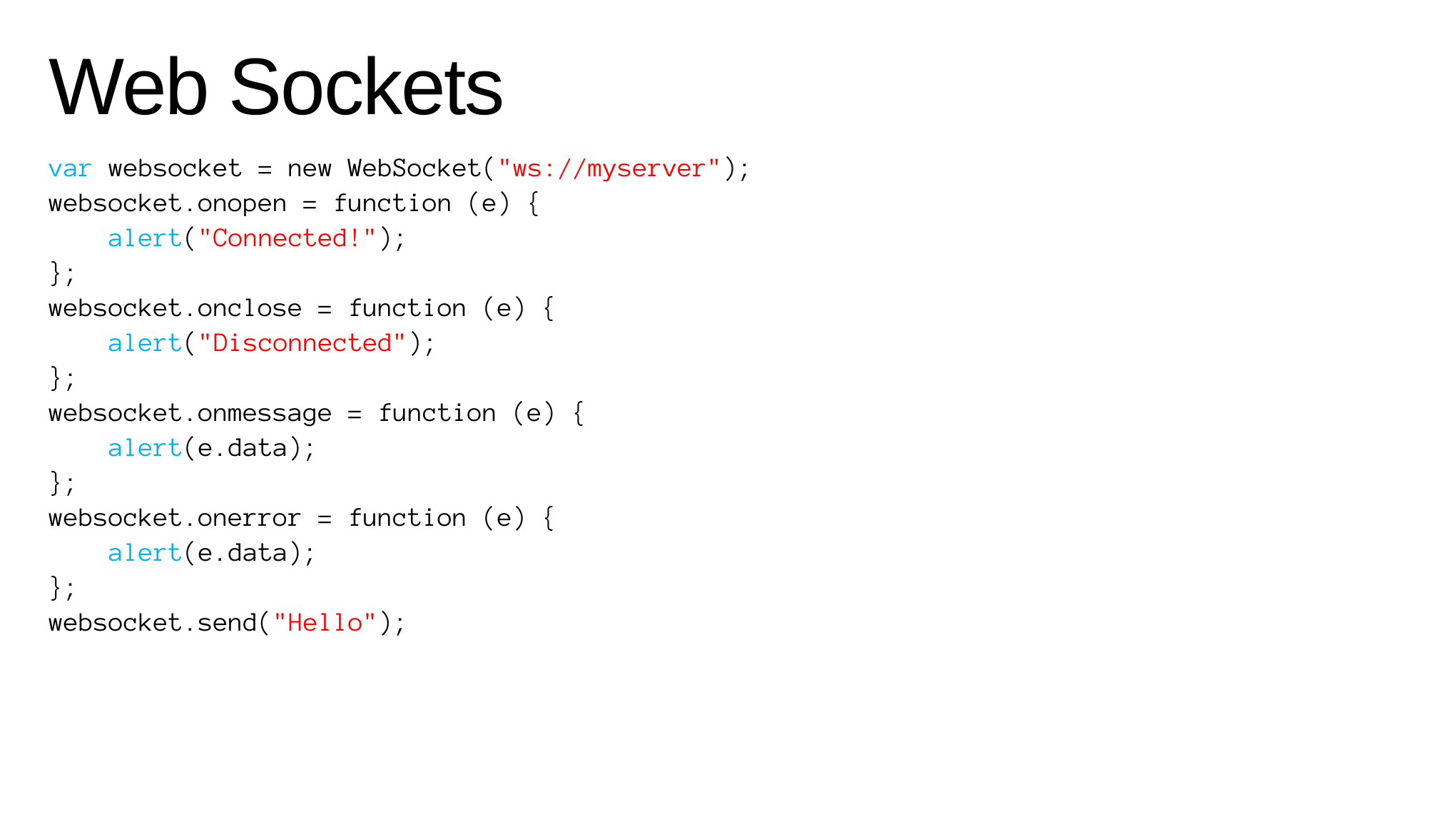

# Web Sockets
var websocket = new WebSocket("ws://myserver");
websocket.onopen = function (e) {
    alert("Connected!");
};
websocket.onclose = function (e) {
    alert("Disconnected");
};
websocket.onmessage = function (e) {
    alert(e.data);
};
websocket.onerror = function (e) {
    alert(e.data);
};
websocket.send("Hello");